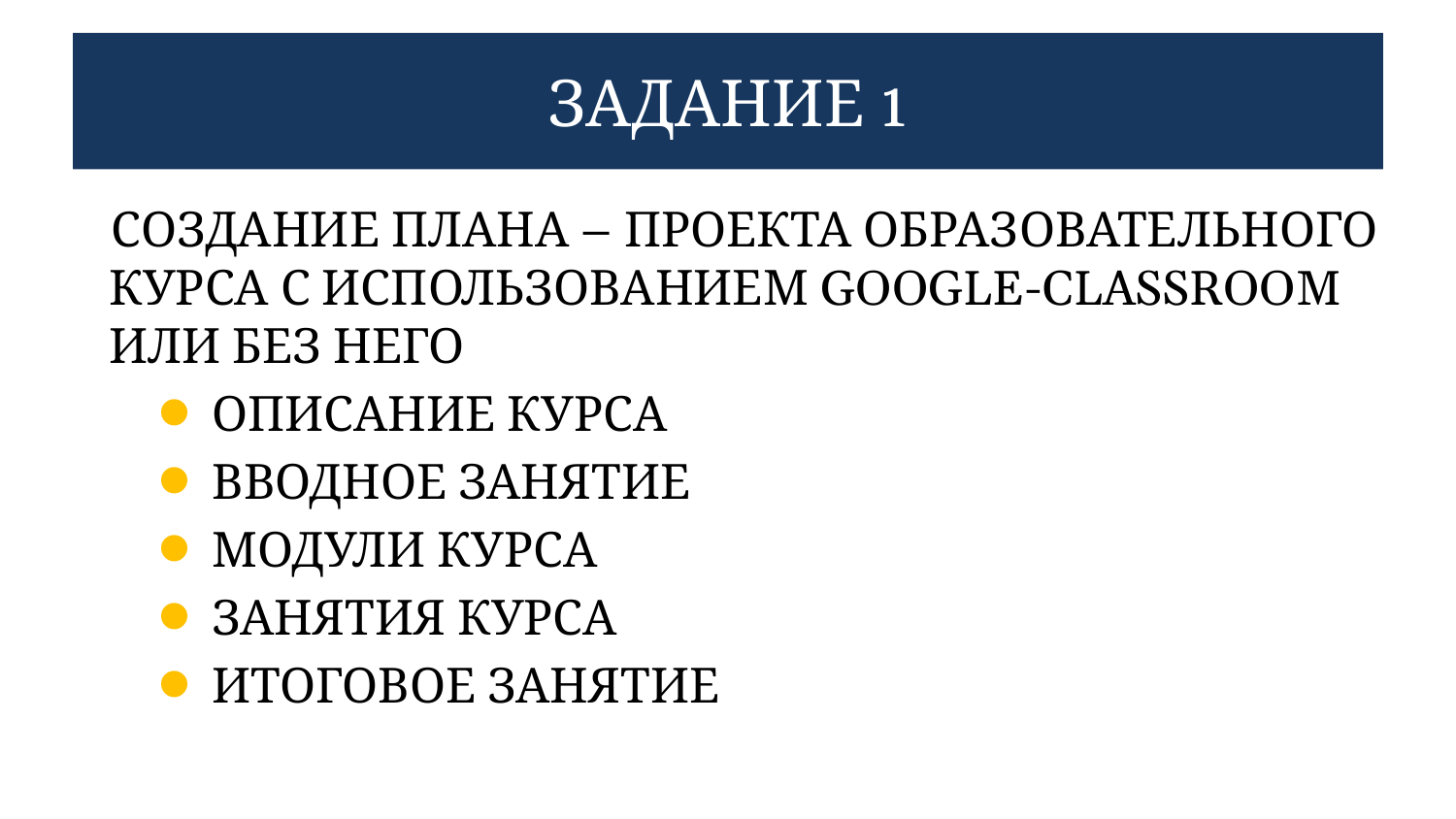

# ЗАДАНИЕ 1
СОЗДАНИЕ ПЛАНА – ПРОЕКТА ОБРАЗОВАТЕЛЬНОГО КУРСА С ИСПОЛЬЗОВАНИЕМ GOOGLE-CLASSROOM ИЛИ БЕЗ НЕГО
ОПИСАНИЕ КУРСА
ВВОДНОЕ ЗАНЯТИЕ
МОДУЛИ КУРСА
ЗАНЯТИЯ КУРСА
ИТОГОВОЕ ЗАНЯТИЕ